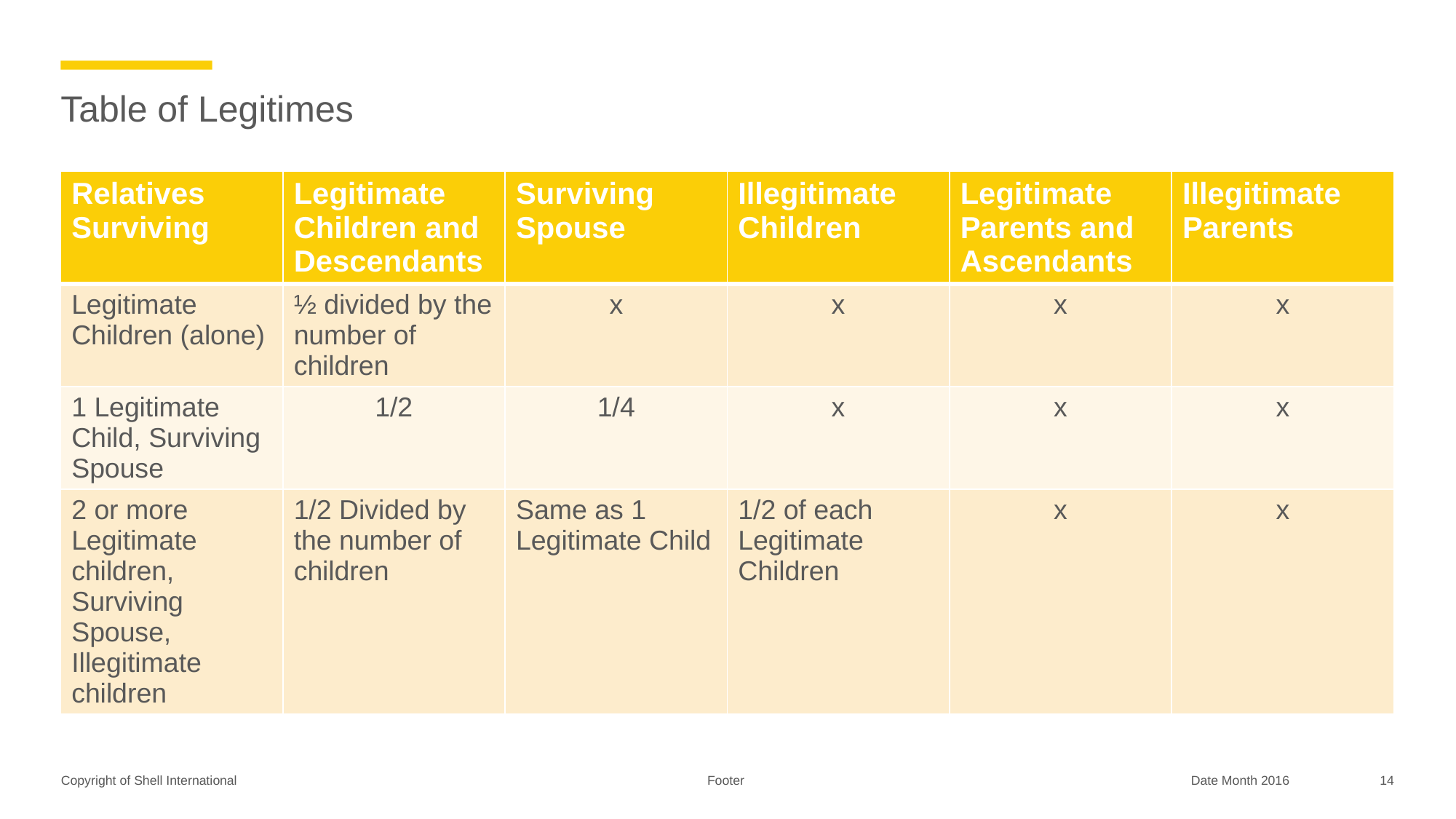

# Table of Legitimes
| Relatives Surviving | Legitimate Children and Descendants | Surviving Spouse | Illegitimate Children | Legitimate Parents and Ascendants | Illegitimate Parents |
| --- | --- | --- | --- | --- | --- |
| Legitimate Children (alone) | ½ divided by the number of children | x | x | x | x |
| 1 Legitimate Child, Surviving Spouse | 1/2 | 1/4 | x | x | x |
| 2 or more Legitimate children, Surviving Spouse, Illegitimate children | 1/2 Divided by the number of children | Same as 1 Legitimate Child | 1/2 of each Legitimate Children | x | x |

Footer
14
Date Month 2016